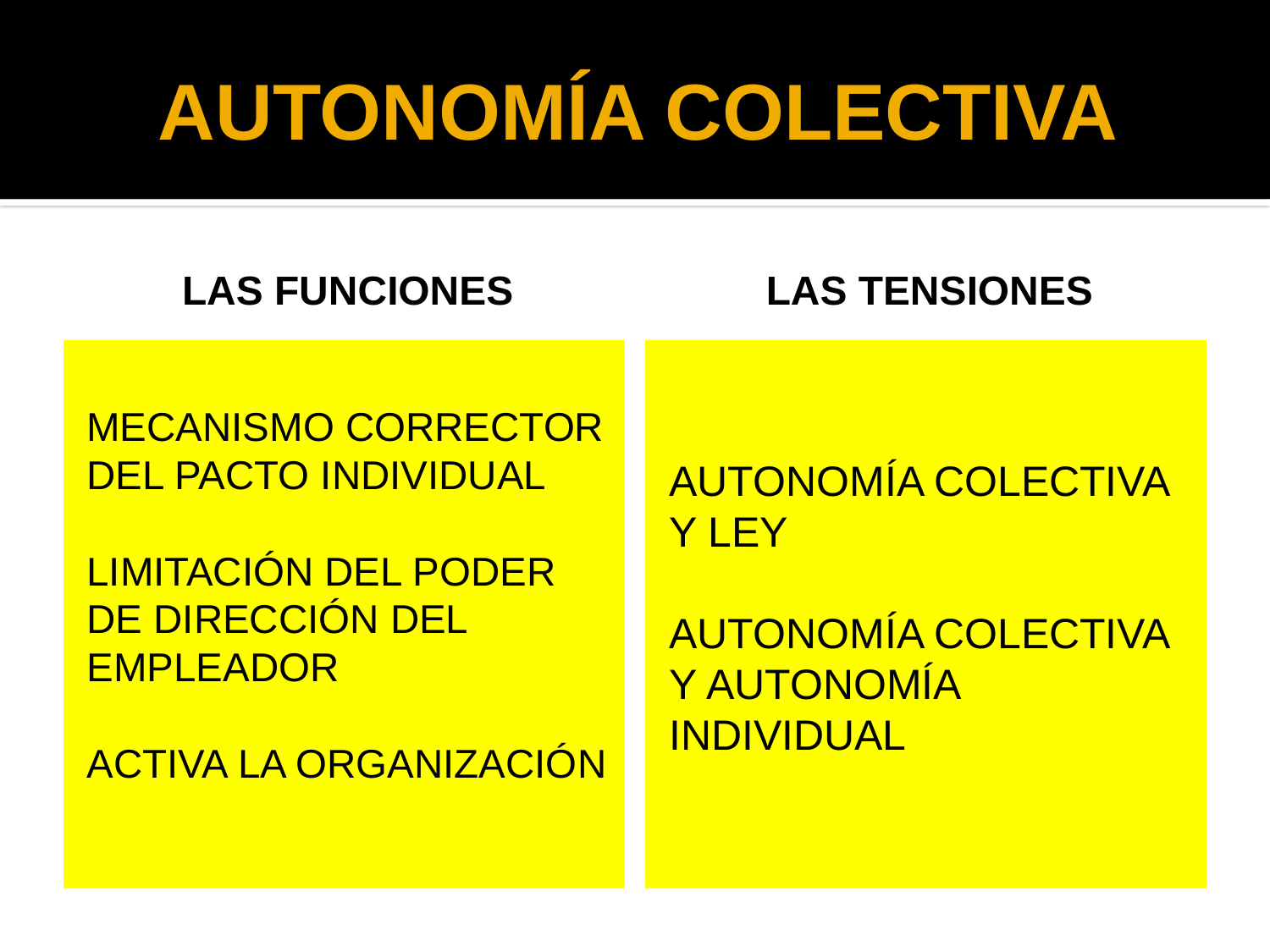

# AUTONOMÍA COLECTIVA
LAS FUNCIONES
LAS TENSIONES

MECANISMO CORRECTOR DEL PACTO INDIVIDUAL

LIMITACIÓN DEL PODER DE DIRECCIÓN DEL EMPLEADOR

ACTIVA LA ORGANIZACIÓN

AUTONOMÍA COLECTIVA Y LEY

AUTONOMÍA COLECTIVA Y AUTONOMÍA INDIVIDUAL